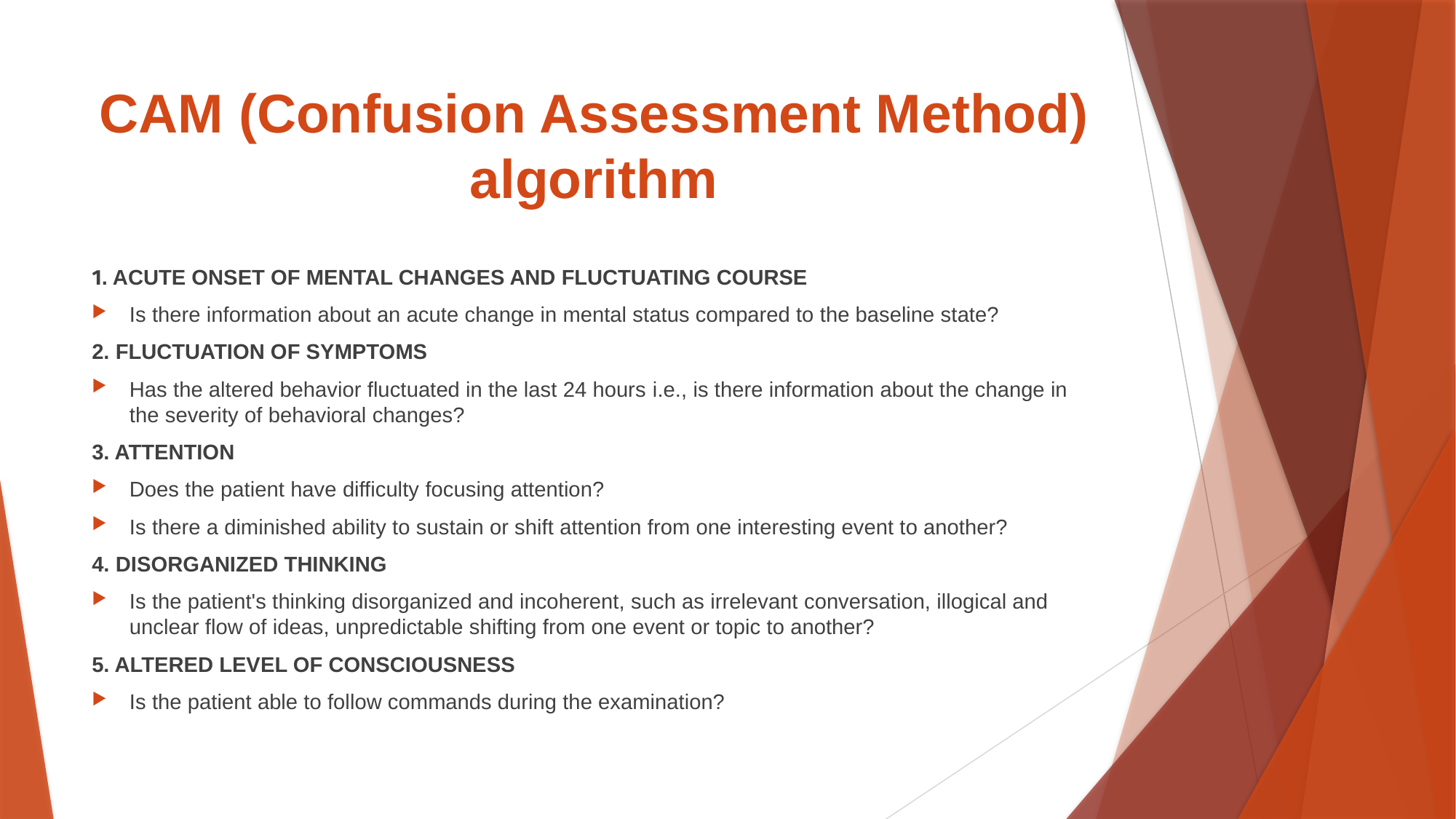

# CAM (Confusion Assessment Method) algorithm
1. ACUTE ONSET OF MENTAL CHANGES AND FLUCTUATING COURSE
Is there information about an acute change in mental status compared to the baseline state?
2. FLUCTUATION OF SYMPTOMS
Has the altered behavior fluctuated in the last 24 hours i.e., is there information about the change in the severity of behavioral changes?
3. ATTENTION
Does the patient have difficulty focusing attention?
Is there a diminished ability to sustain or shift attention from one interesting event to another?
4. DISORGANIZED THINKING
Is the patient's thinking disorganized and incoherent, such as irrelevant conversation, illogical and unclear flow of ideas, unpredictable shifting from one event or topic to another?
5. ALTERED LEVEL OF CONSCIOUSNESS
Is the patient able to follow commands during the examination?